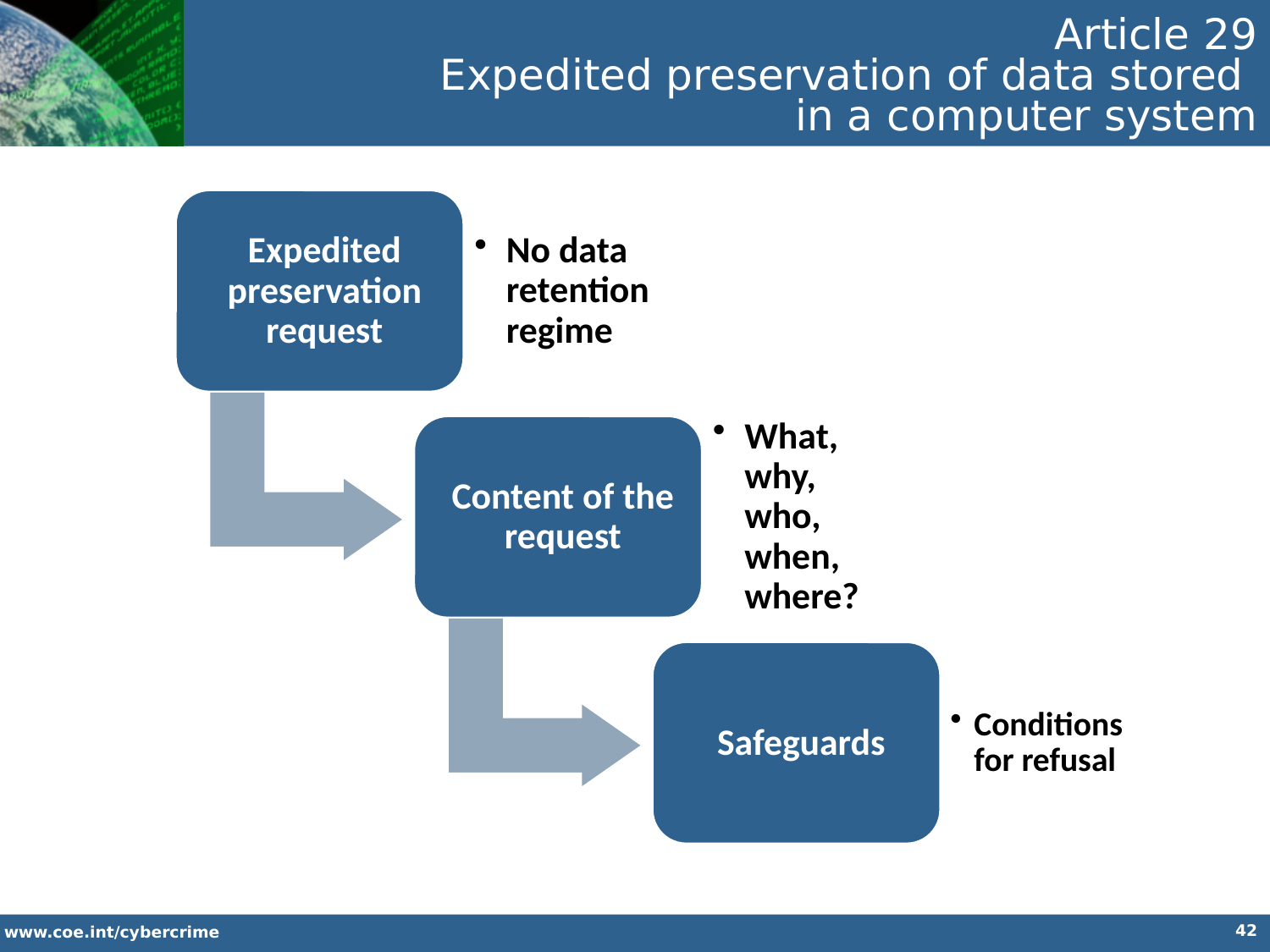

Article 29
Expedited preservation of data stored
in a computer system
Expedited preservation request
No data retention regime
Content of the request
What, why, who, when, where?
Safeguards
Conditions for refusal
42